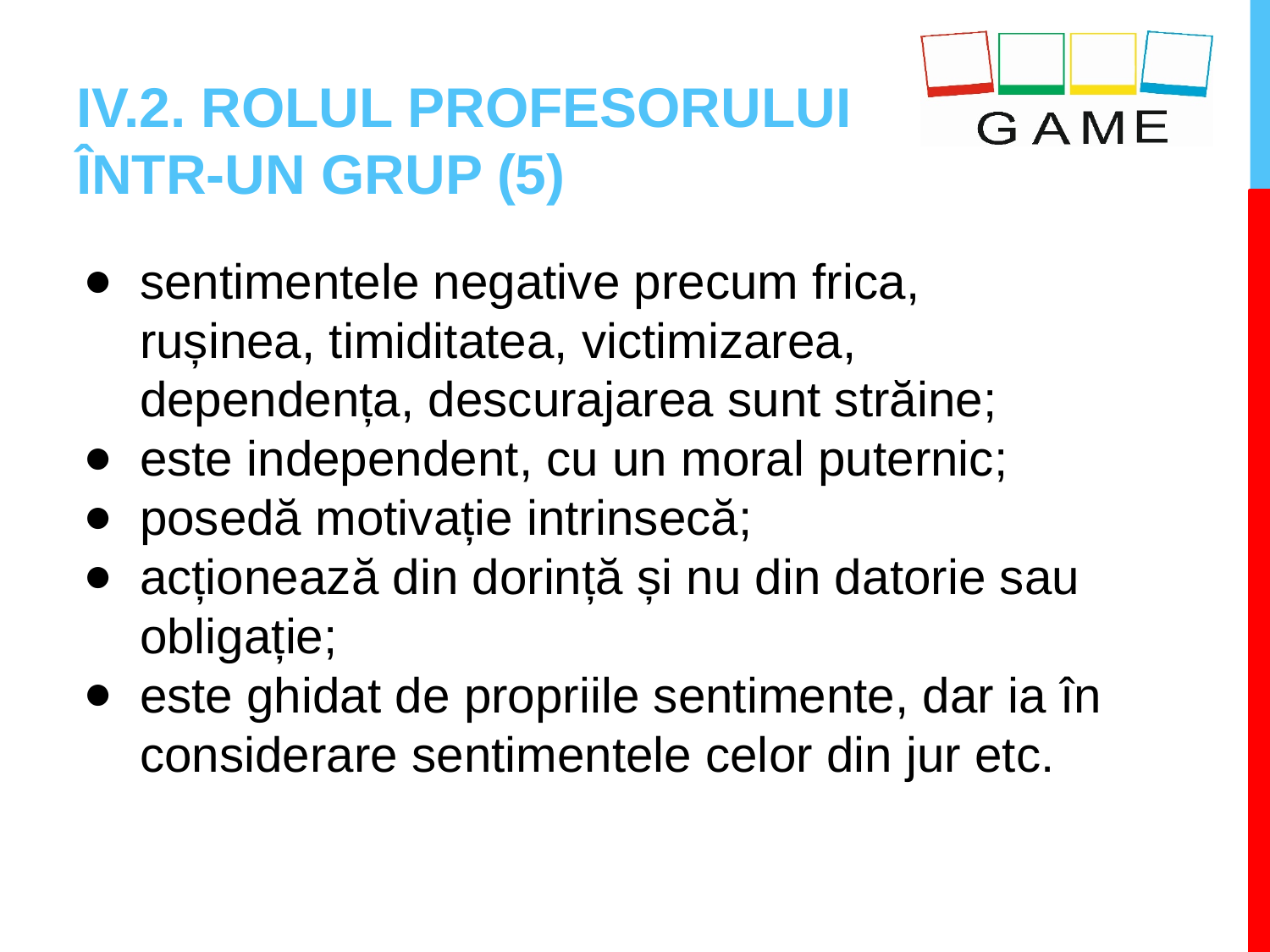

# IV.2. ROLUL PROFESORULUI ÎNTR-UN GRUP (5)
sentimentele negative precum frica, rușinea, timiditatea, victimizarea, dependența, descurajarea sunt străine;
este independent, cu un moral puternic;
posedă motivație intrinsecă;
acționează din dorință și nu din datorie sau obligație;
este ghidat de propriile sentimente, dar ia în considerare sentimentele celor din jur etc.